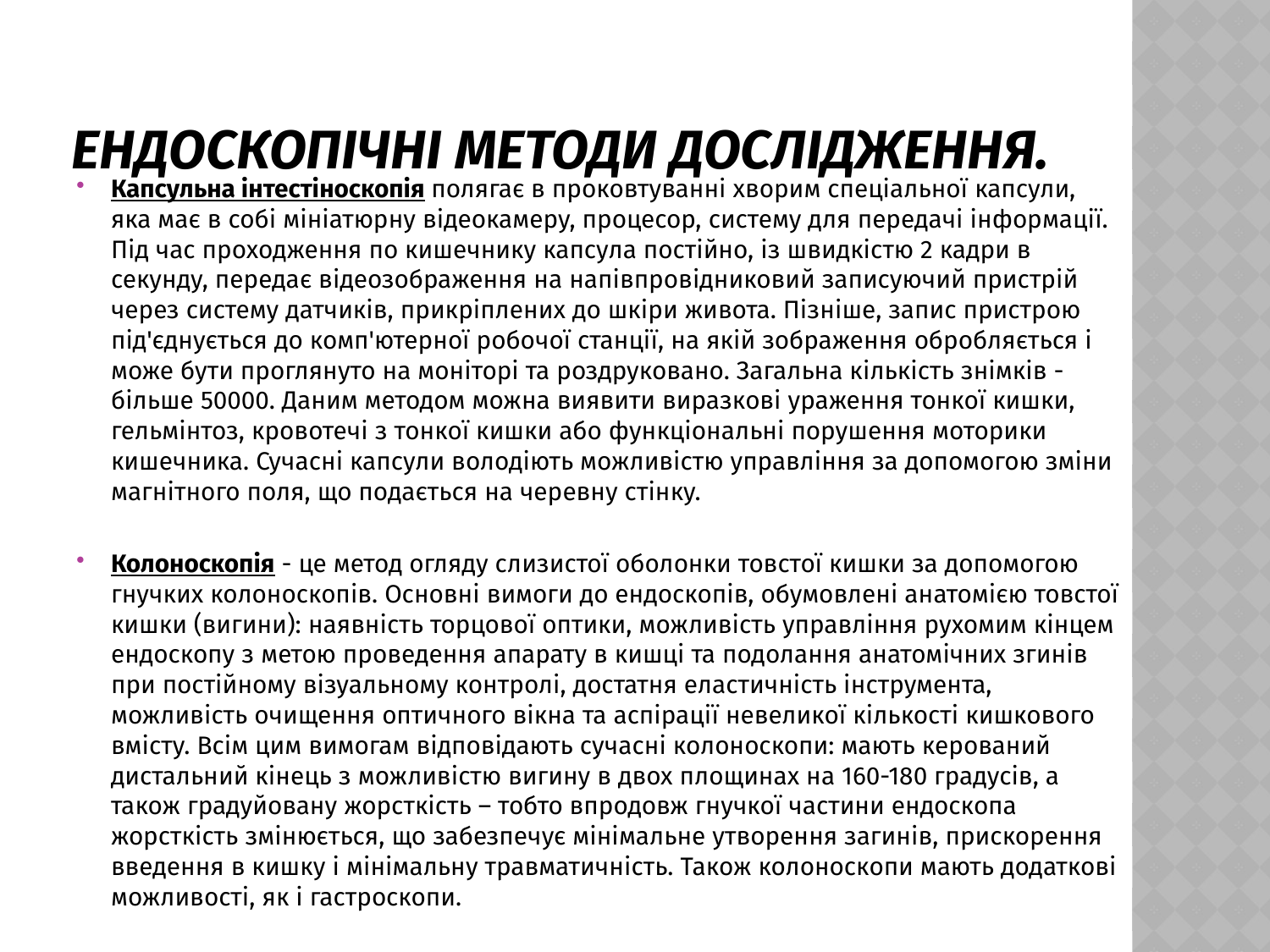

# Ендоскопічні методи дослідження.
Капсульна інтестіноскопія полягає в проковтуванні хворим спеціальної капсули, яка має в собі мініатюрну відеокамеру, процесор, систему для передачі інформації. Під час проходження по кишечнику капсула постійно, із швидкістю 2 кадри в секунду, передає відеозображення на напівпровідниковий записуючий пристрій через систему датчиків, прикріплених до шкіри живота. Пізніше, запис пристрою під'єднується до комп'ютерної робочої станції, на якій зображення обробляється і може бути проглянуто на моніторі та роздруковано. Загальна кількість знімків - більше 50000. Даним методом можна виявити виразкові ураження тонкої кишки, гельмінтоз, кровотечі з тонкої кишки або функціональні порушення моторики кишечника. Сучасні капсули володіють можливістю управління за допомогою зміни магнітного поля, що подається на черевну стінку.

Колоноскопія - це метод огляду слизистої оболонки товстої кишки за допомогою гнучких колоноскопів. Основні вимоги до ендоскопів, обумовлені анатомією товстої кишки (вигини): наявність торцової оптики, можливість управління рухомим кінцем ендоскопу з метою проведення апарату в кишці та подолання анатомічних згинів при постійному візуальному контролі, достатня еластичність інструмента, можливість очищення оптичного вікна та аспірації невеликої кількості кишкового вмісту. Всім цим вимогам відповідають сучасні колоноскопи: мають керований дистальний кінець з можливістю вигину в двох площинах на 160-180 градусів, а також градуйовану жорсткість – тобто впродовж гнучкої частини ендоскопа жорсткість змінюється, що забезпечує мінімальне утворення загинів, прискорення введення в кишку і мінімальну травматичність. Також колоноскопи мають додаткові можливості, як і гастроскопи.